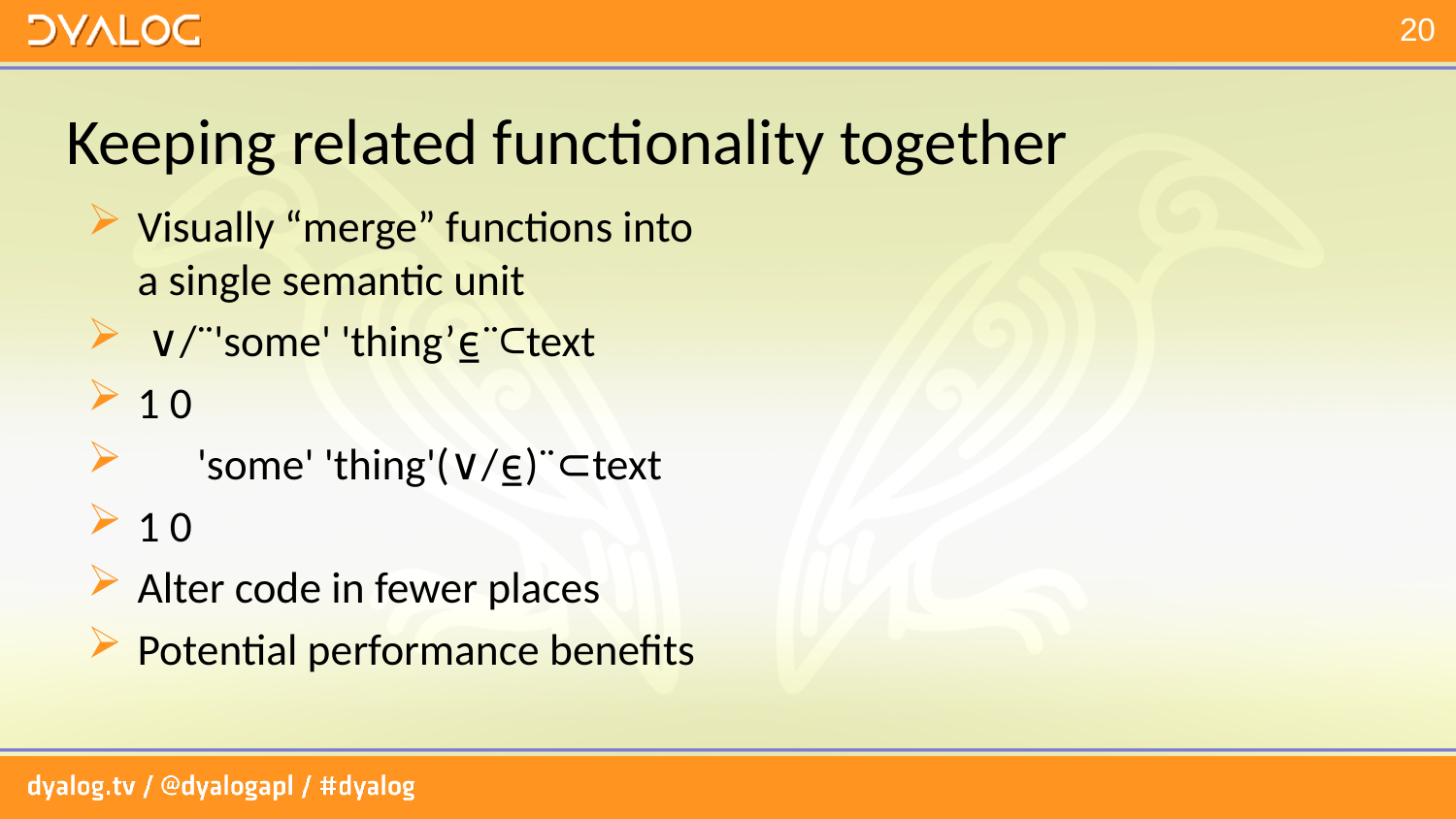

# Keeping related functionality together
Visually “merge” functions into a single semantic unit
 ∨/¨'some' 'thing’⍷¨⊂text
1 0
      'some' 'thing'(∨/⍷)¨⊂text
1 0
Alter code in fewer places
Potential performance benefits